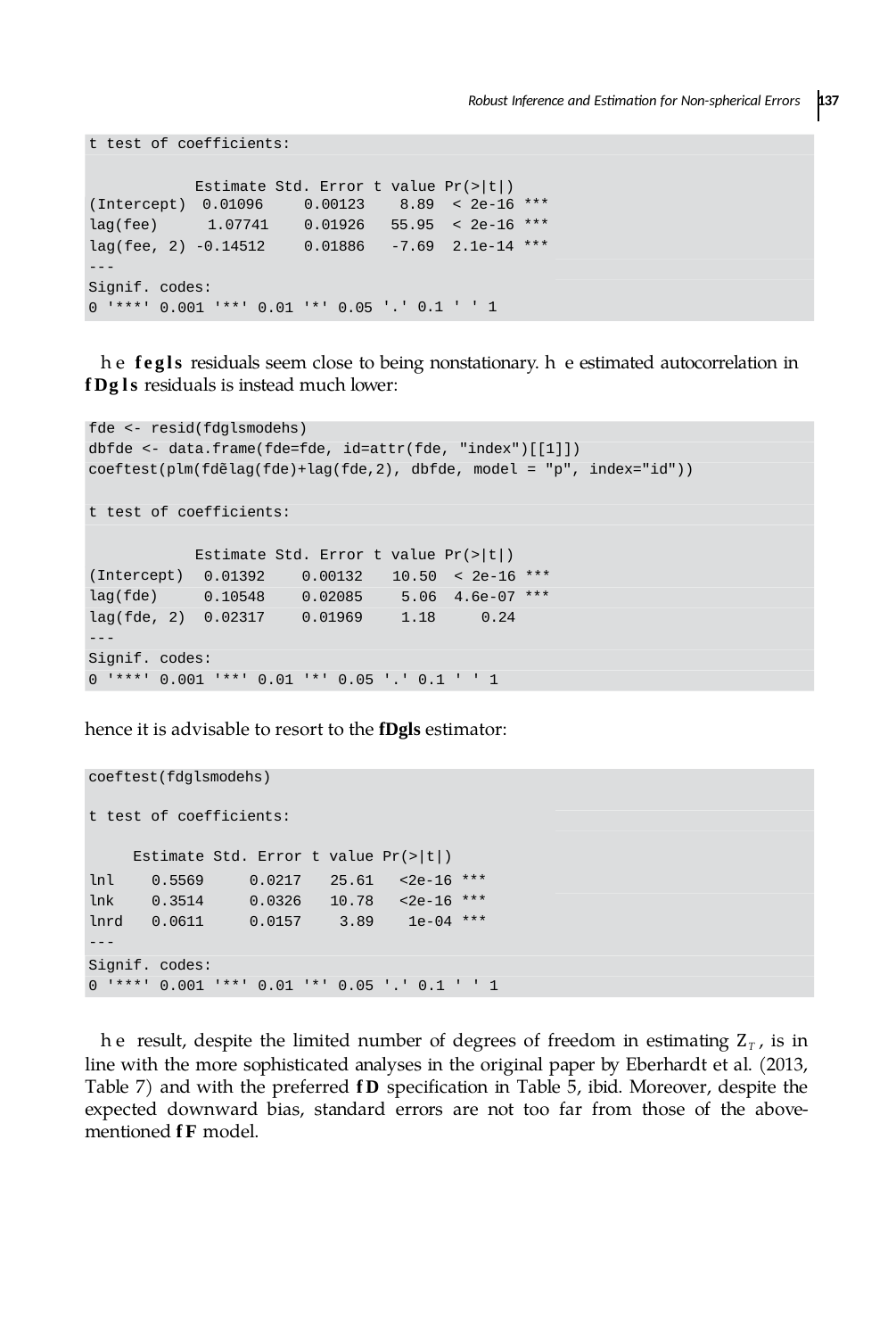

Robust Inference and Estimation for Non-spherical Errors  137

t test of coefficients:

Estimate Std. Error t value Pr(>|t|)

| (Intercept) 0.01096 | 0.00123 | 8.89 | < 2e-16 \*\*\* |
| --- | --- | --- | --- |
| lag(fee) 1.07741 | 0.01926 | 55.95 | < 2e-16 \*\*\* |
| lag(fee, 2) -0.14512 | 0.01886 | -7.69 | 2.1e-14 \*\*\* |
| --- |  |  |  |
| Signif. codes: 0 '\*\*\*' 0.001 '\*\*' 0.01 '\*' 0.05 |  | '.' 0.1 | ' ' 1 |

he fegls residuals seem close to being nonstationary. he estimated autocorrelation in
fdgls residuals is instead much lower:

fde <- resid(fdglsmodehs)
dbfde <- data.frame(fde=fde, id=attr(fde, "index")[[1]]) coeftest(plm(fdẽlag(fde)+lag(fde,2), dbfde, model = "p", index="id"))

t test of coefficients:

Estimate Std. Error t value Pr(>|t|)

(Intercept) lag(fde) lag(fde, 2)
---
0.01392
0.10548
0.02317
0.00132	10.50 < 2e-16 ***
0.02085	5.06 4.6e-07 ***
0.01969	1.18	0.24

Signif. codes:
0 '***' 0.001 '**' 0.01 '*' 0.05 '.' 0.1 ' ' 1

| hence it is advisable to resort to the fdgls estimator: |  |  |  |  |
| --- | --- | --- | --- | --- |
| coeftest(fdglsmodehs) t test of coefficients: Estimate Std. Error t value Pr(>|t|) |  |  |  |  |
| lnl | 0.5569 | 0.0217 | 25.61 | <2e-16 \*\*\* |
| lnk | 0.3514 | 0.0326 | 10.78 | <2e-16 \*\*\* |
| lnrd --- | 0.0611 | 0.0157 | 3.89 | 1e-04 \*\*\* |

Signif. codes:
0 '***' 0.001 '**' 0.01 '*' 0.05 '.' 0.1 ' ' 1

he result, despite the limited number of degrees of freedom in estimating ZT , is in line with the more sophisticated analyses in the original paper by Eberhardt et al. (2013, Table 7) and with the preferred fd speciﬁcation in Table 5, ibid. Moreover, despite the expected downward bias, standard errors are not too far from those of the above-mentioned fd model.